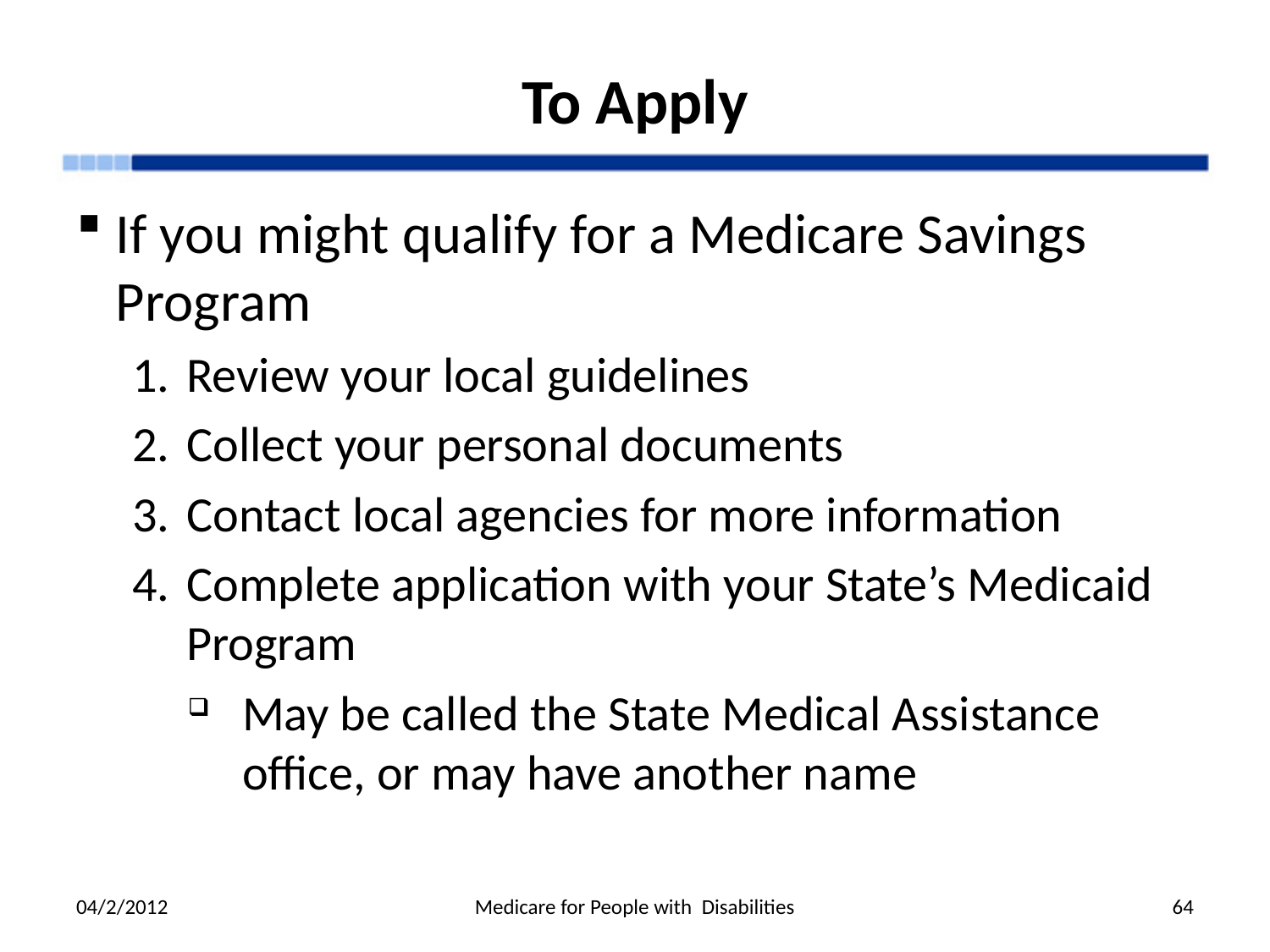

# To Apply
If you might qualify for a Medicare Savings Program
Review your local guidelines
Collect your personal documents
Contact local agencies for more information
Complete application with your State’s Medicaid Program
May be called the State Medical Assistance office, or may have another name

04/2/2012
Medicare for People with  Disabilities
64